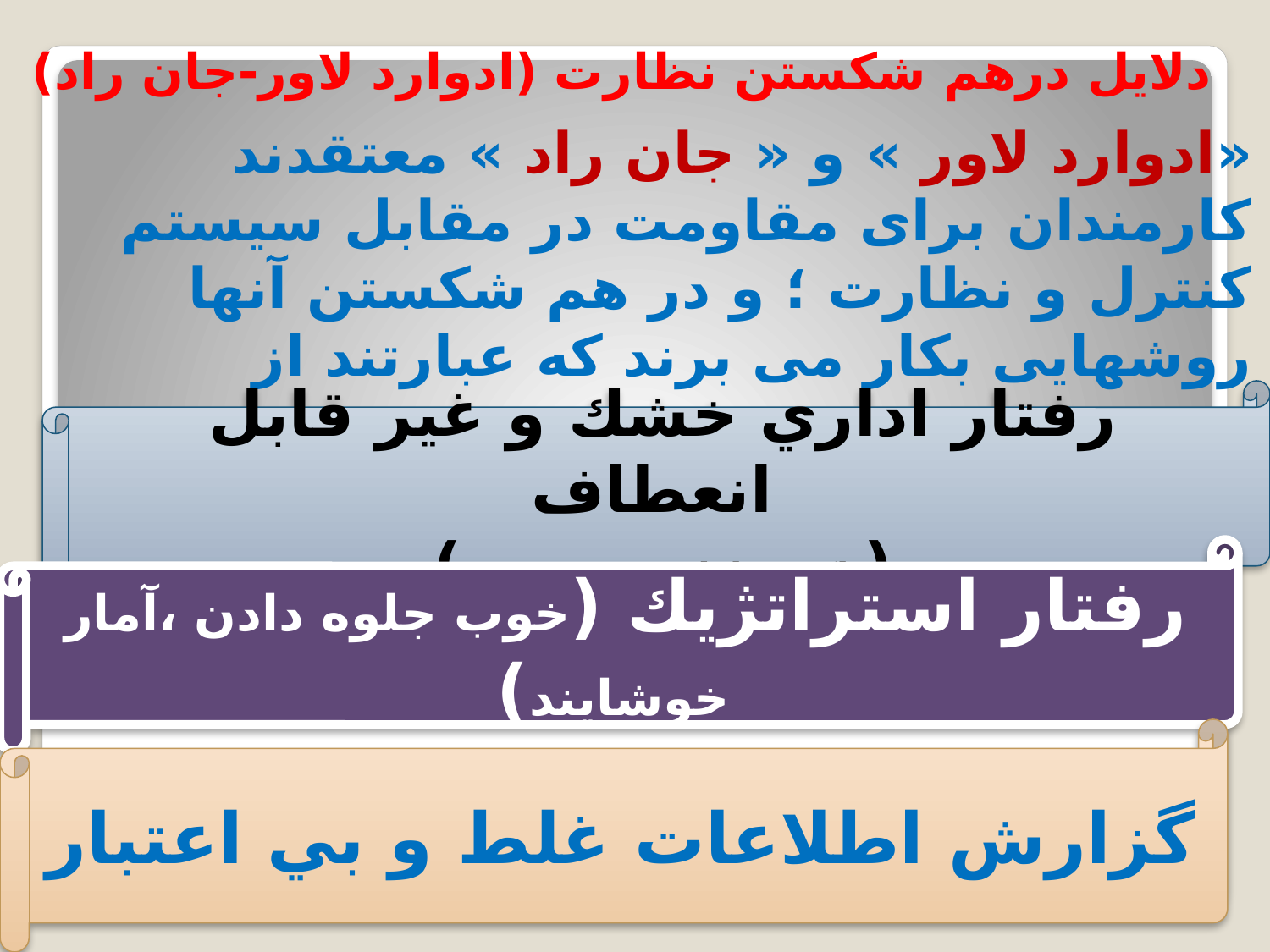

# دلايل درهم شكستن نظارت (ادوارد لاور-جان راد)
«ادوارد لاور » و « جان راد » معتقدند کارمندان برای مقاومت در مقابل سیستم کنترل و نظارت ؛ و در هم شکستن آنها روشهایی بکار می برند که عبارتند از

رفتار اداري خشك و غير قابل انعطاف
(تاكيدنقاط مورد سنجش)
رفتار استراتژيك (خوب جلوه دادن ،آمار خوشايند)
گزارش اطلاعات غلط و بي اعتبار